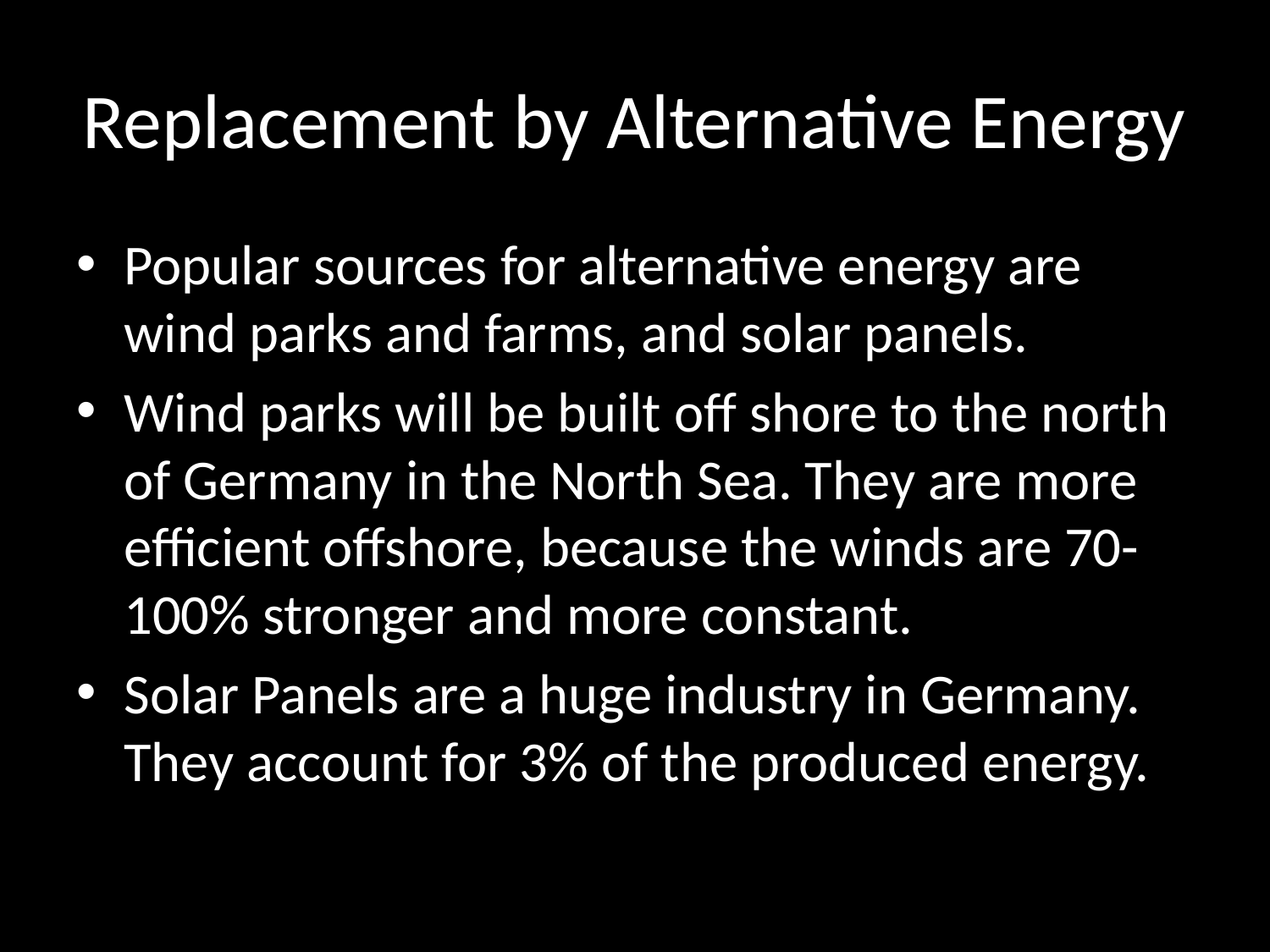

# Replacement by Alternative Energy
Popular sources for alternative energy are wind parks and farms, and solar panels.
Wind parks will be built off shore to the north of Germany in the North Sea. They are more efficient offshore, because the winds are 70-100% stronger and more constant.
Solar Panels are a huge industry in Germany. They account for 3% of the produced energy.